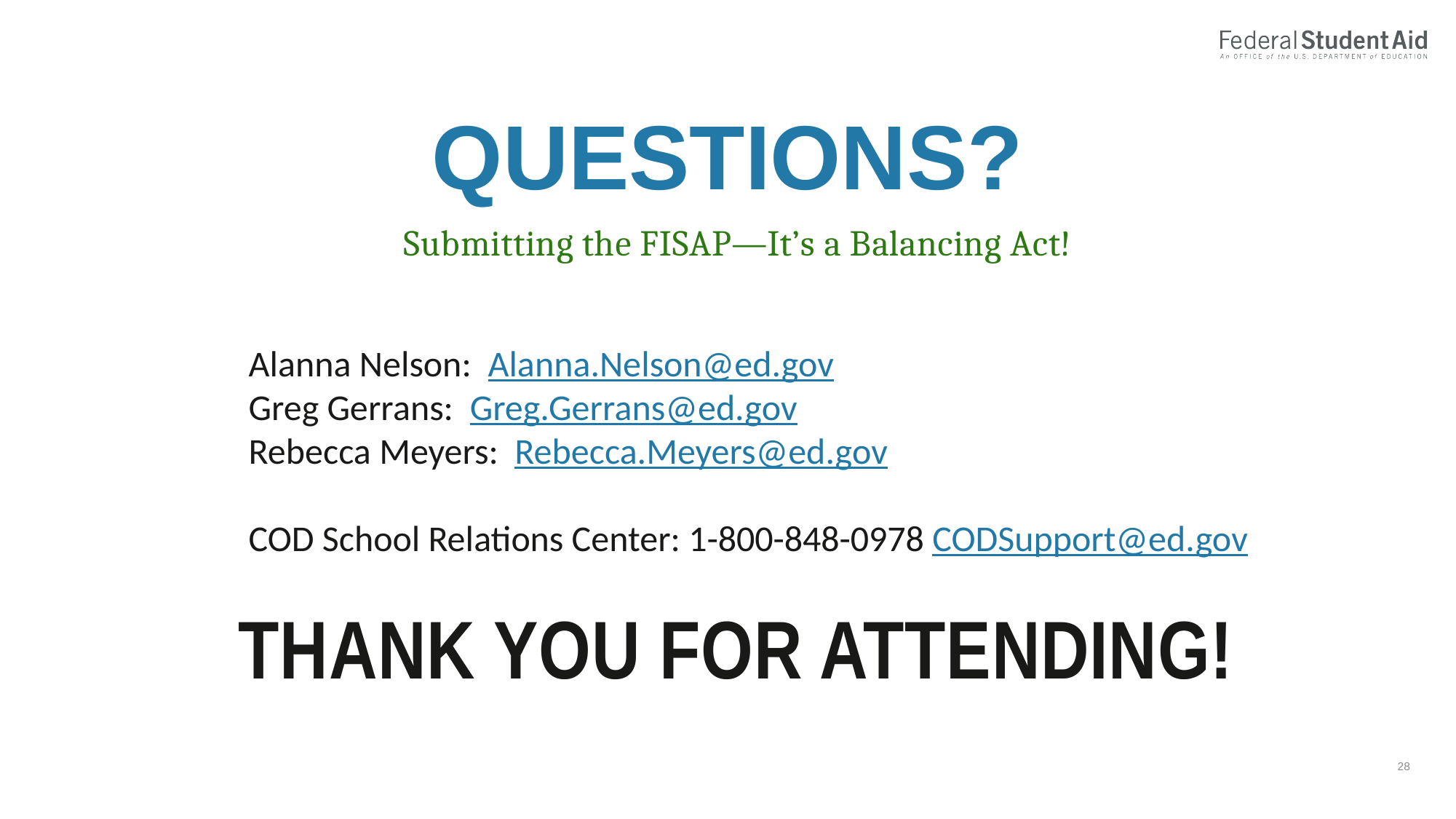

QUESTIONS?
Submitting the FISAP—It’s a Balancing Act!
Alanna Nelson:  Alanna.Nelson@ed.gov
Greg Gerrans:  Greg.Gerrans@ed.gov
Rebecca Meyers:  Rebecca.Meyers@ed.gov

COD School Relations Center: 1-800-848-0978 CODSupport@ed.gov

Thank you for attending!
28